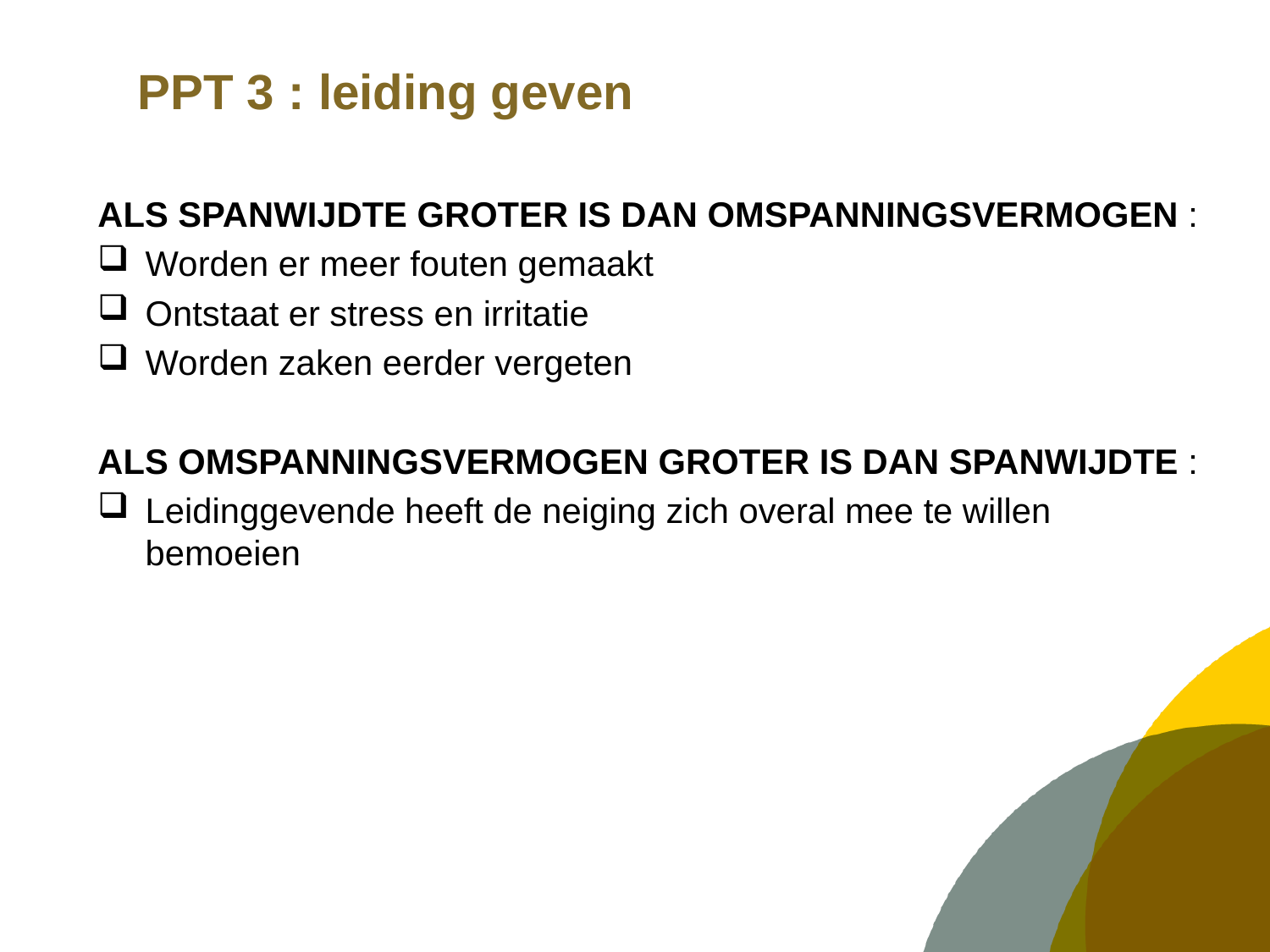

# PPT 3 : leiding geven

ALS SPANWIJDTE GROTER IS DAN OMSPANNINGSVERMOGEN :
Worden er meer fouten gemaakt
Ontstaat er stress en irritatie
Worden zaken eerder vergeten

ALS OMSPANNINGSVERMOGEN GROTER IS DAN SPANWIJDTE :
Leidinggevende heeft de neiging zich overal mee te willen bemoeien